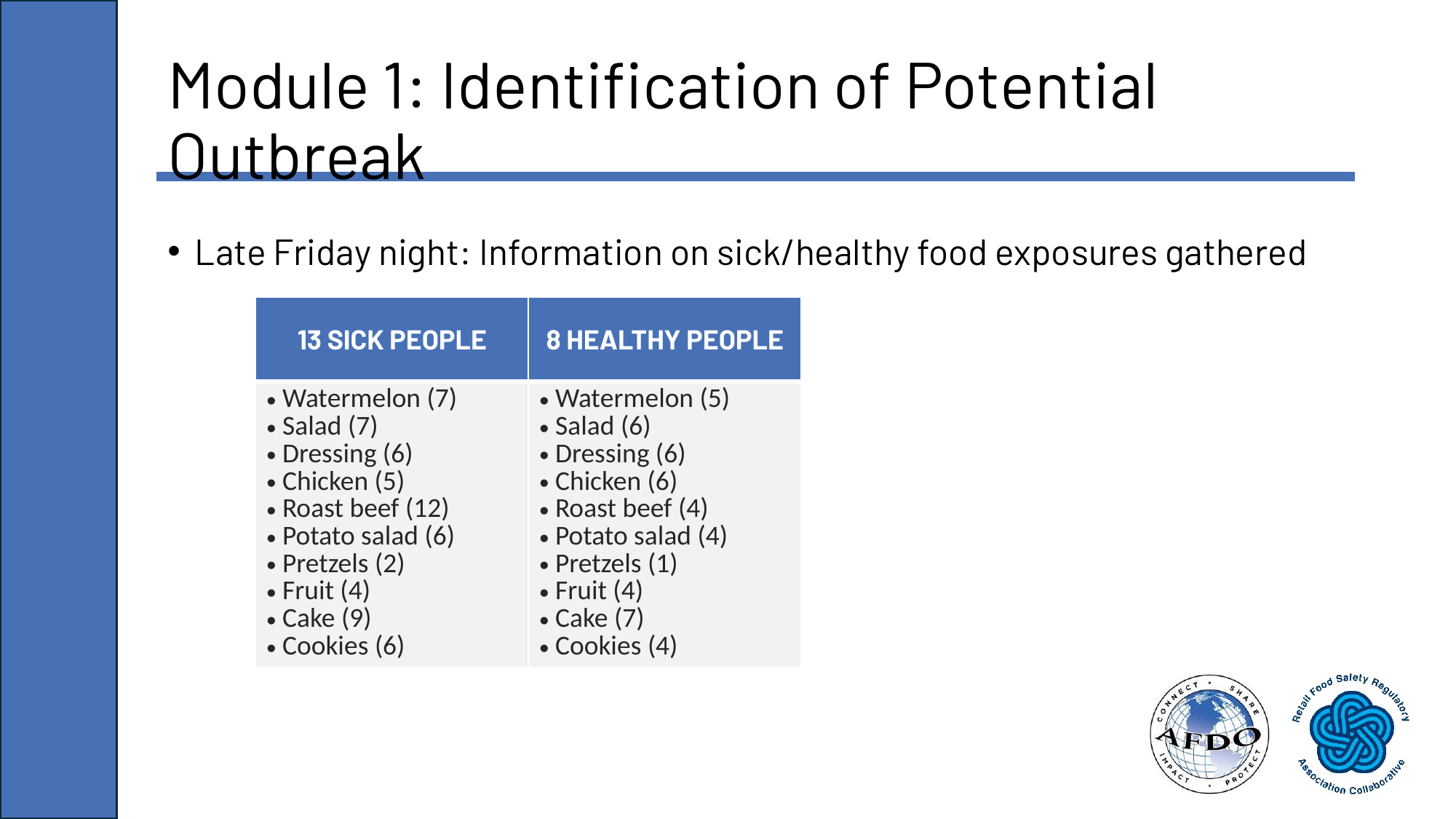

# Module 1: Identification of Potential Outbreak
Late Friday night: Information on sick/healthy food exposures gathered
| 13 SICK PEOPLE | 8 HEALTHY PEOPLE |
| --- | --- |
| Watermelon (7)  Salad (7) Dressing (6) Chicken (5) Roast beef (12) Potato salad (6) Pretzels (2)  Fruit (4) Cake (9)   Cookies (6) | Watermelon (5)  Salad (6) Dressing (6) Chicken (6) Roast beef (4) Potato salad (4) Pretzels (1)  Fruit (4) Cake (7)   Cookies (4) |